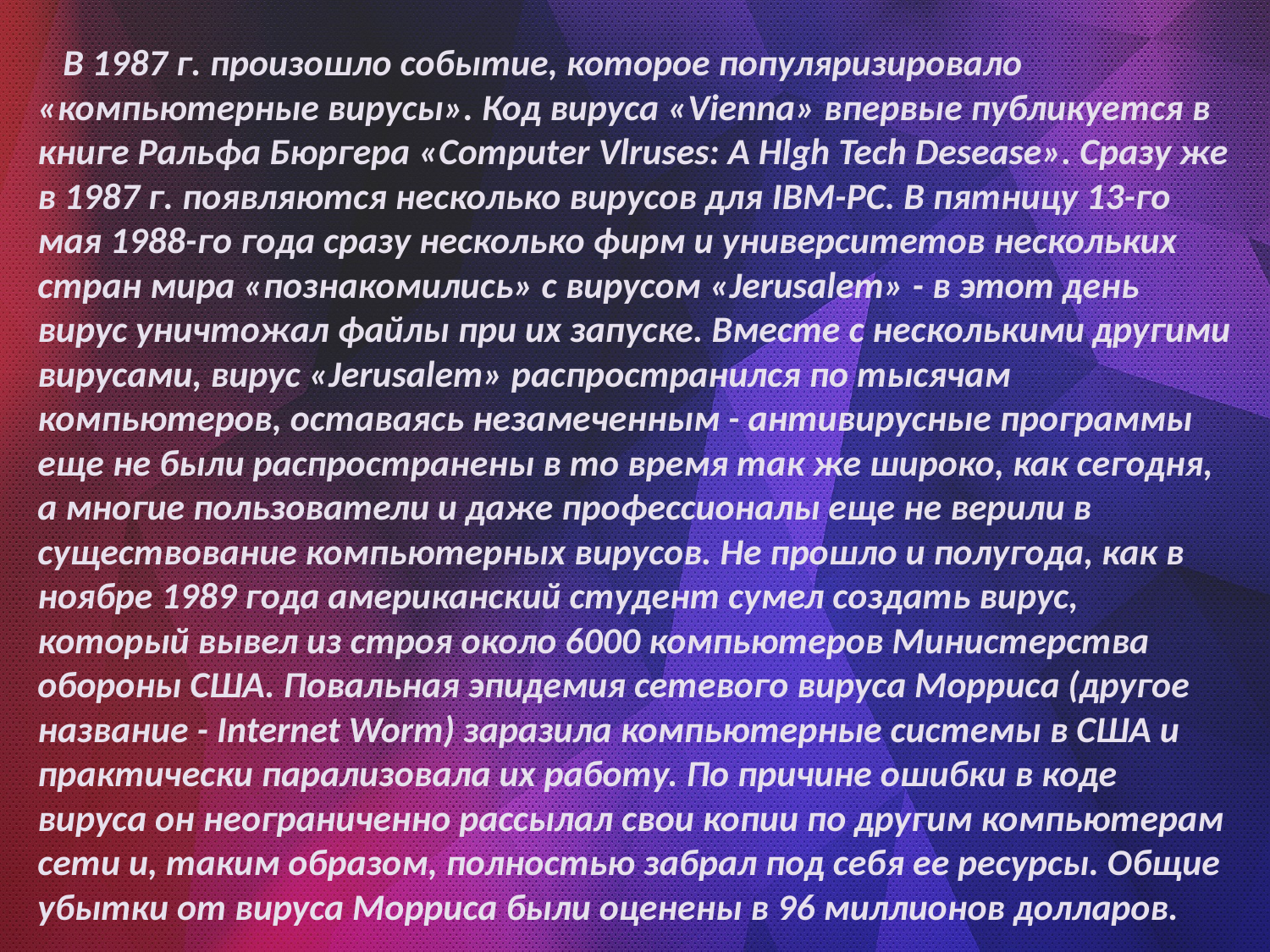

В 1987 г. произошло событие, которое популяризировало «компьютерные вирусы». Код вируса «Vienna» впервые публикуется в книге Ральфа Бюргера «Computer Vlruses: А Hlgh Tech Desease». Сразу же в 1987 г. появляются несколько вирусов для IBM-PC. В пятницу 13-го мая 1988-го года сразу несколько фирм и университетов нескольких стран мира «познакомились» с вирусом «Jerusalem» - в этот день вирус уничтожал файлы при их запуске. Вместе с несколькими другими вирусами, вирус «Jerusalem» распространился по тысячам компьютеров, оставаясь незамеченным - антивирусные программы еще не были распространены в то время так же широко, как сегодня, а многие пользователи и даже профессионалы еще не верили в существование компьютерных вирусов. Не прошло и полугода, как в ноябре 1989 года американский студент сумел создать вирус, который вывел из строя около 6000 компьютеров Министерства обороны США. Повальная эпидемия сетевого вируса Морриса (другое название - Internet Worm) заразила компьютерные системы в СШA и практически парализовала их работу. По причине ошибки в коде вируса он неограниченно рассылал свои копии по другим компьютерам сети и, таким образом, полностью забрал под себя ее ресурсы. Общие убытки от вируса Морриса были оценены в 96 миллионов долларов.